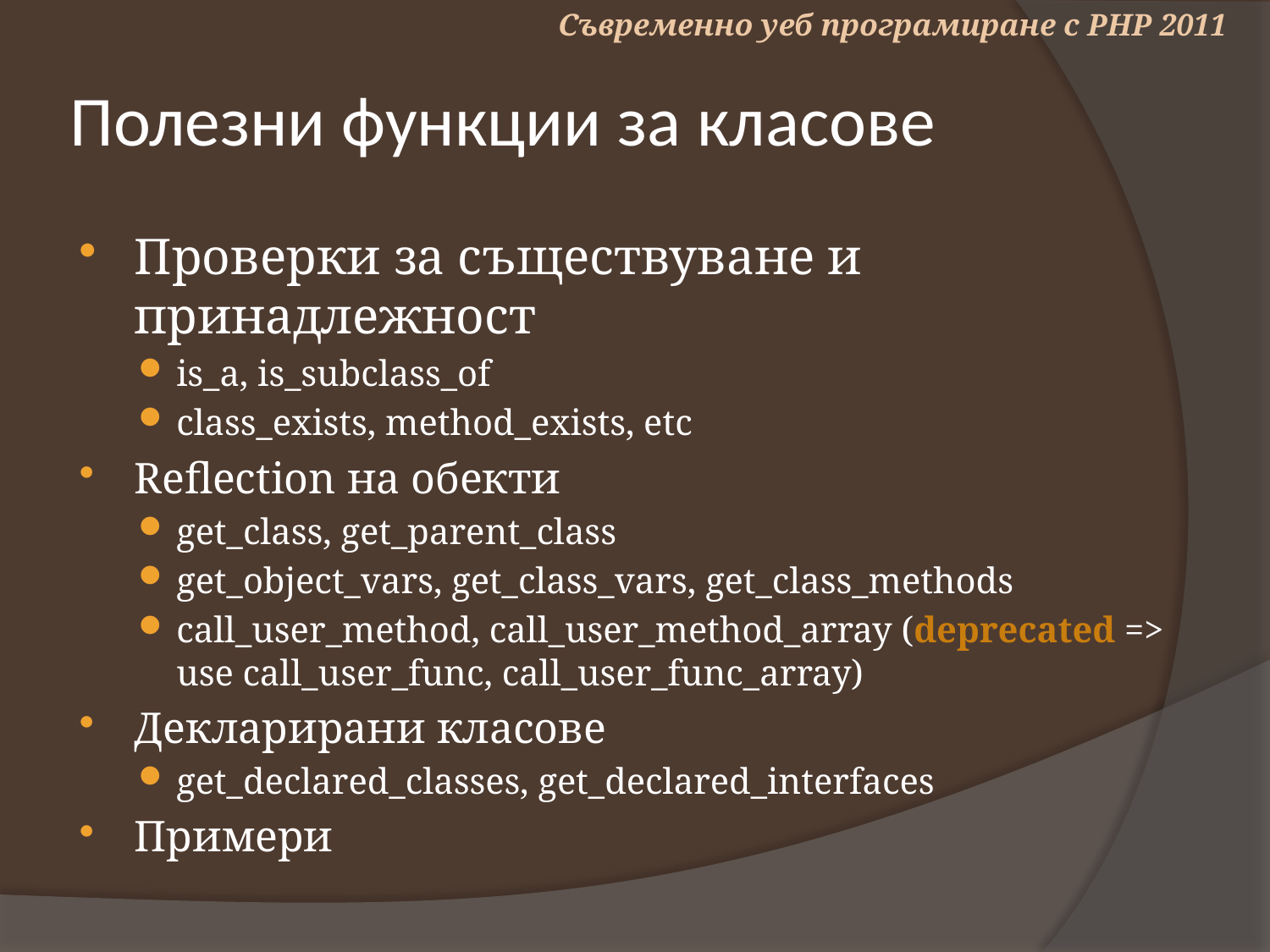

Съвременно уеб програмиране с PHP 2011
# Полезни функции за класове
Проверки за съществуване и принадлежност
is_a, is_subclass_of
class_exists, method_exists, etc
Reflection на обекти
get_class, get_parent_class
get_object_vars, get_class_vars, get_class_methods
call_user_method, call_user_method_array (deprecated => use call_user_func, call_user_func_array)
Декларирани класове
get_declared_classes, get_declared_interfaces
Примери